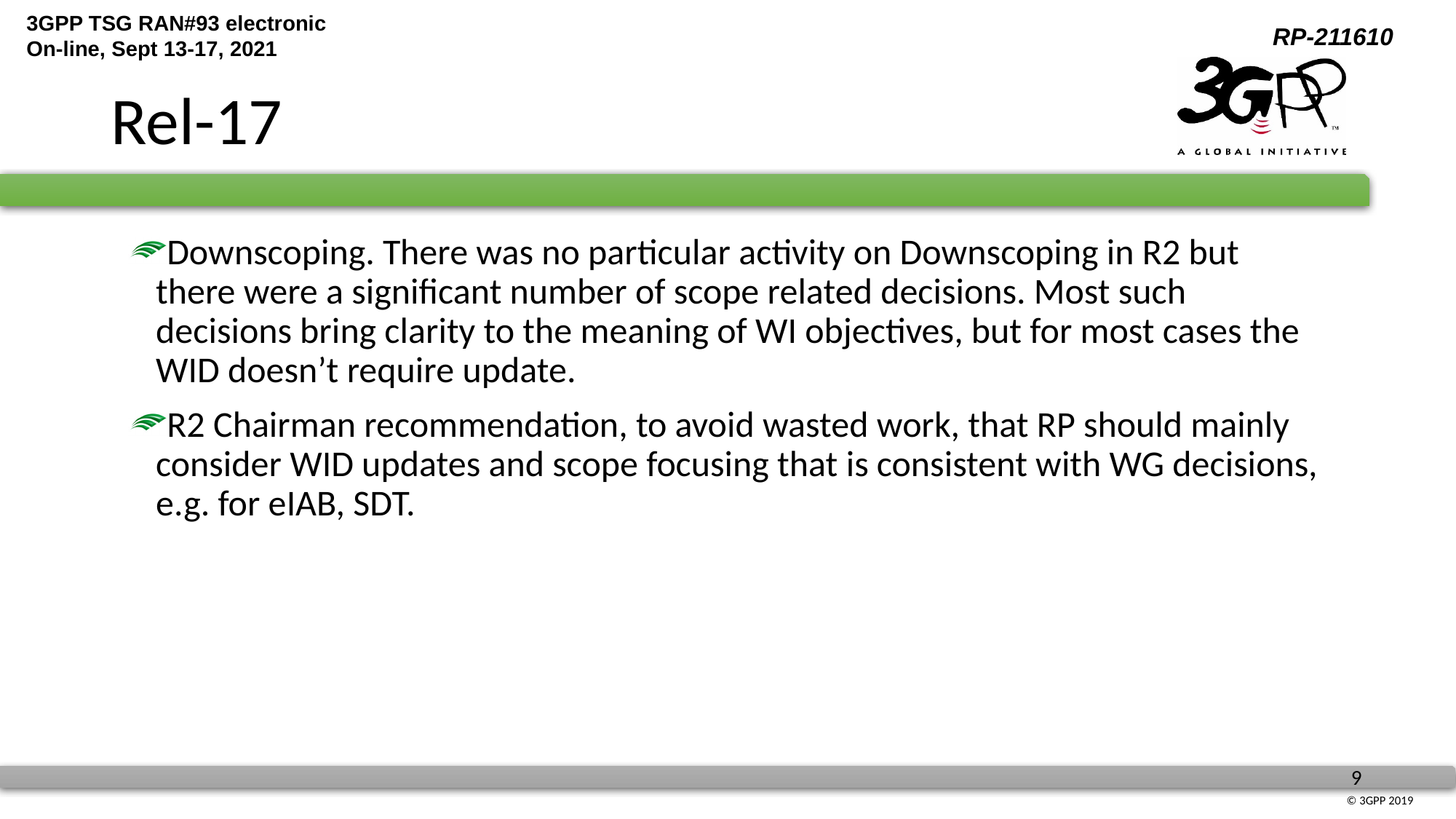

# Rel-17
Downscoping. There was no particular activity on Downscoping in R2 but there were a significant number of scope related decisions. Most such decisions bring clarity to the meaning of WI objectives, but for most cases the WID doesn’t require update.
R2 Chairman recommendation, to avoid wasted work, that RP should mainly consider WID updates and scope focusing that is consistent with WG decisions, e.g. for eIAB, SDT.